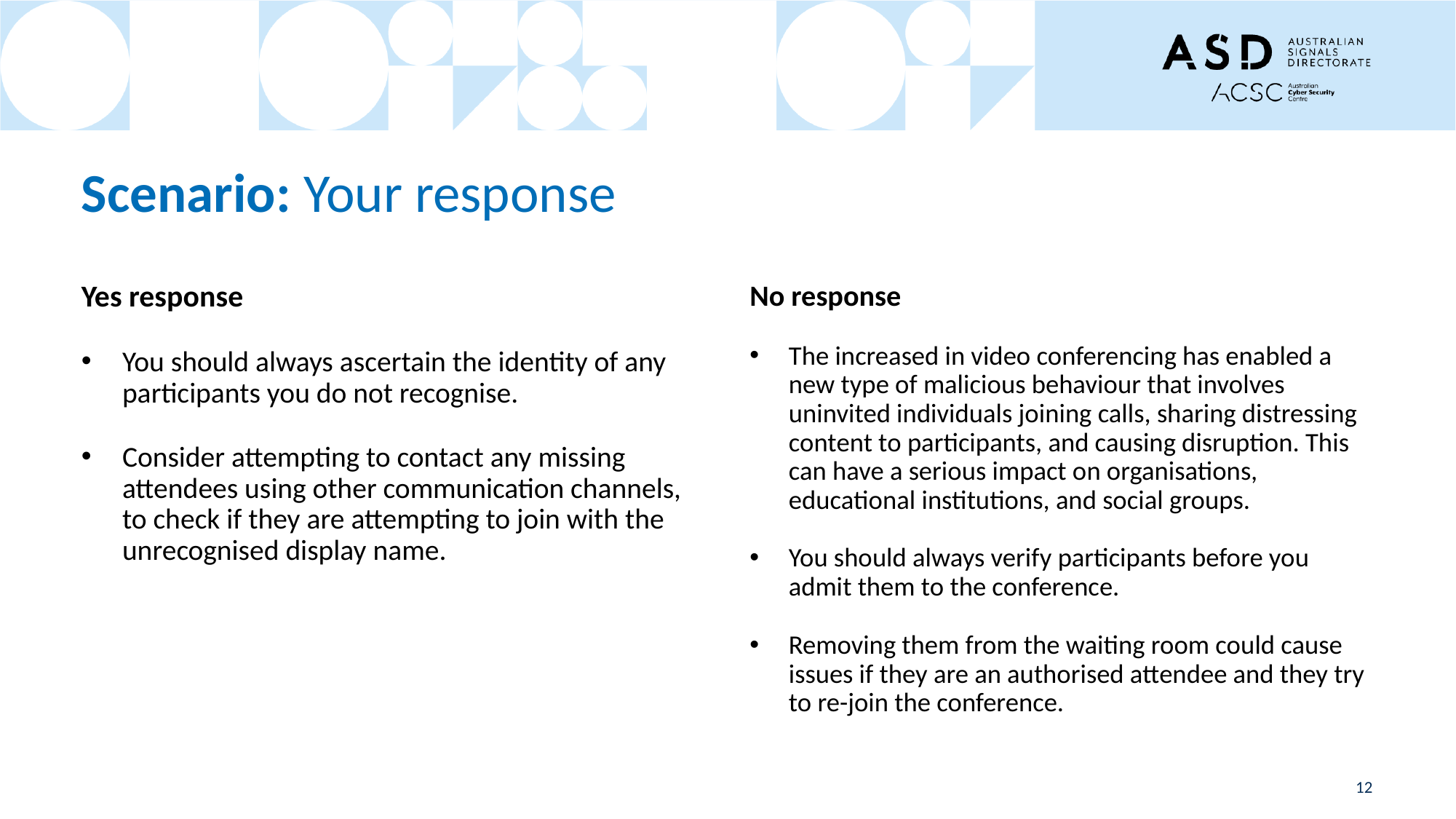

# Scenario: Your response
Yes response
You should always ascertain the identity of any participants you do not recognise.
Consider attempting to contact any missing attendees using other communication channels, to check if they are attempting to join with the unrecognised display name.
No response
The increased in video conferencing has enabled a new type of malicious behaviour that involves uninvited individuals joining calls, sharing distressing content to participants, and causing disruption. This can have a serious impact on organisations, educational institutions, and social groups.
You should always verify participants before you admit them to the conference.
Removing them from the waiting room could cause issues if they are an authorised attendee and they try to re-join the conference.
12